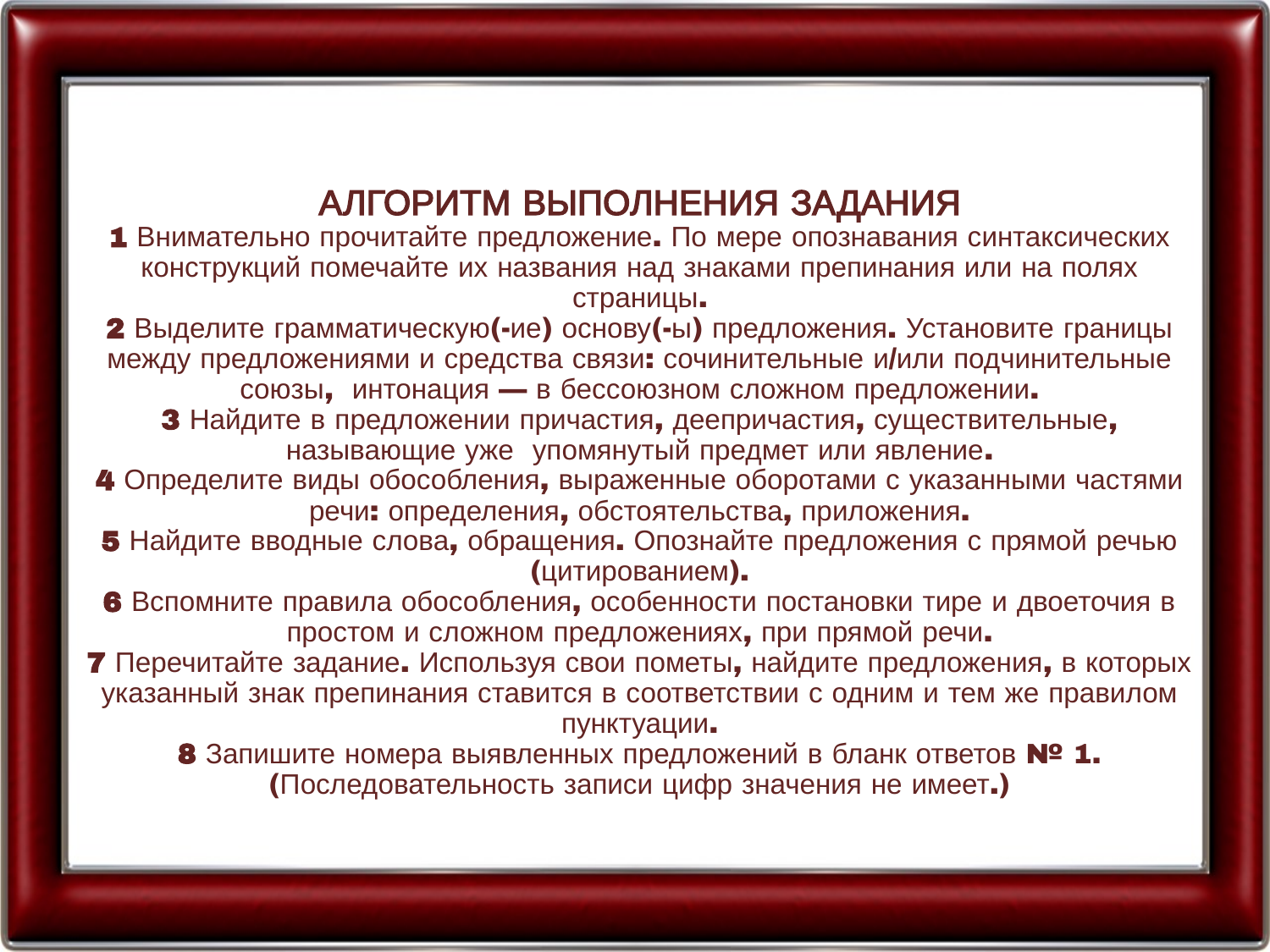

# АЛГОРИТМ ВЫПОЛНЕНИЯ ЗАДАНИЯ 1 Внимательно прочитайте предложение. По мере опознавания синтаксических конструкций помечайте их названия над знаками препинания или на полях страницы. 2 Выделите грамматическую(-ие) основу(-ы) предложения. Установите границы между предложениями и средства связи: сочинительные и/или подчинительные союзы,  интонация — в бессоюзном сложном предложении. 3 Найдите в предложении причастия, деепричастия, существительные, называющие уже  упомянутый предмет или явление. 4 Определите виды обособления, выраженные оборотами с указанными частями речи: определения, обстоятельства, приложения. 5 Найдите вводные слова, обращения. Опознайте предложения с прямой речью (цитированием). 6 Вспомните правила обособления, особенности постановки тире и двоеточия в простом и сложном предложениях, при прямой речи. 7 Перечитайте задание. Используя свои пометы, найдите предложения, в которых указанный знак препинания ставится в соответствии с одним и тем же правилом пунктуации. 8 Запишите номера выявленных предложений в бланк ответов № 1. (Последовательность записи цифр значения не имеет.)